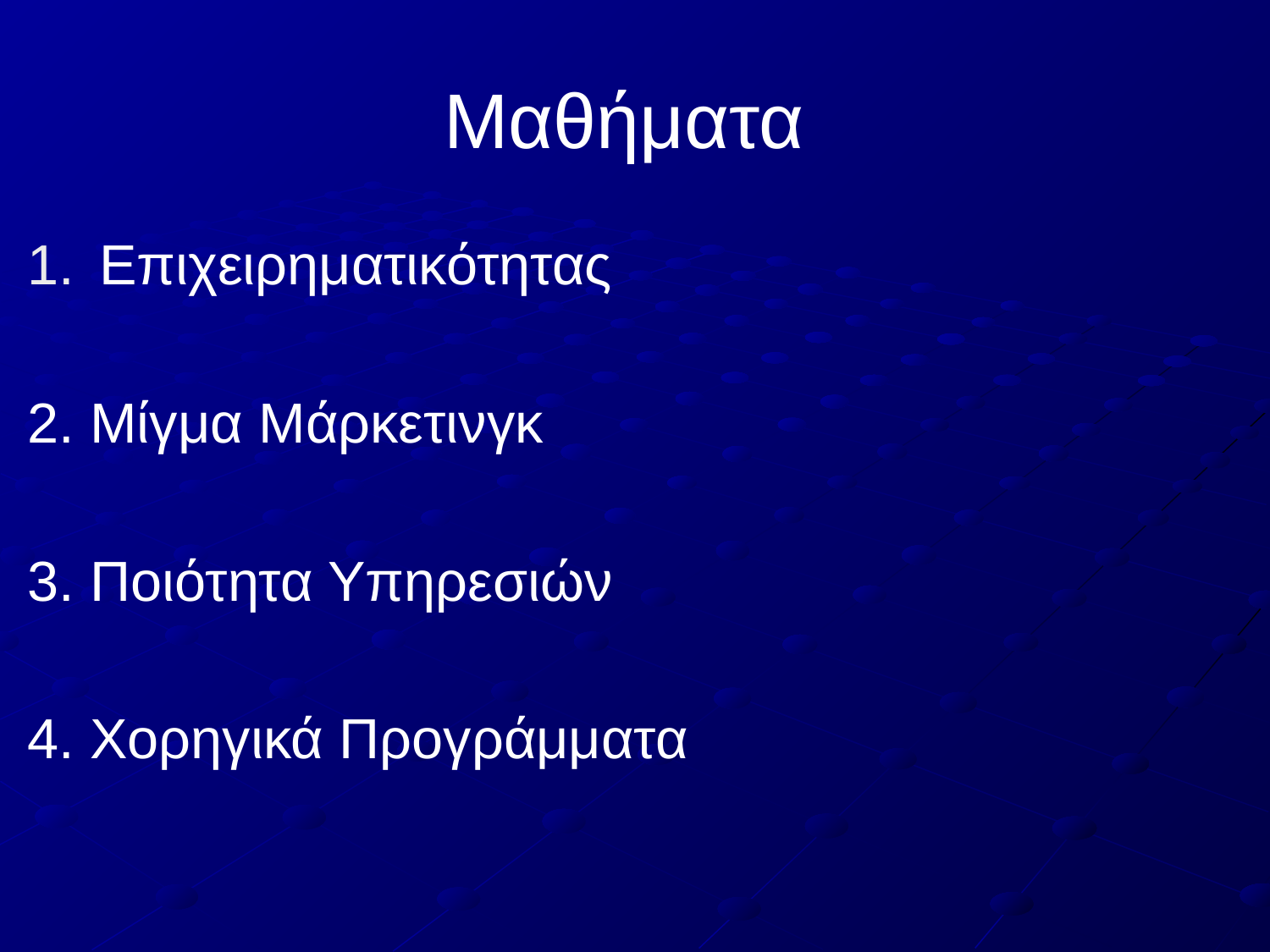

# Μαθήματα
Επιχειρηματικότητας

2. Μίγμα Μάρκετινγκ

3. Ποιότητα Υπηρεσιών

4. Χορηγικά Προγράμματα